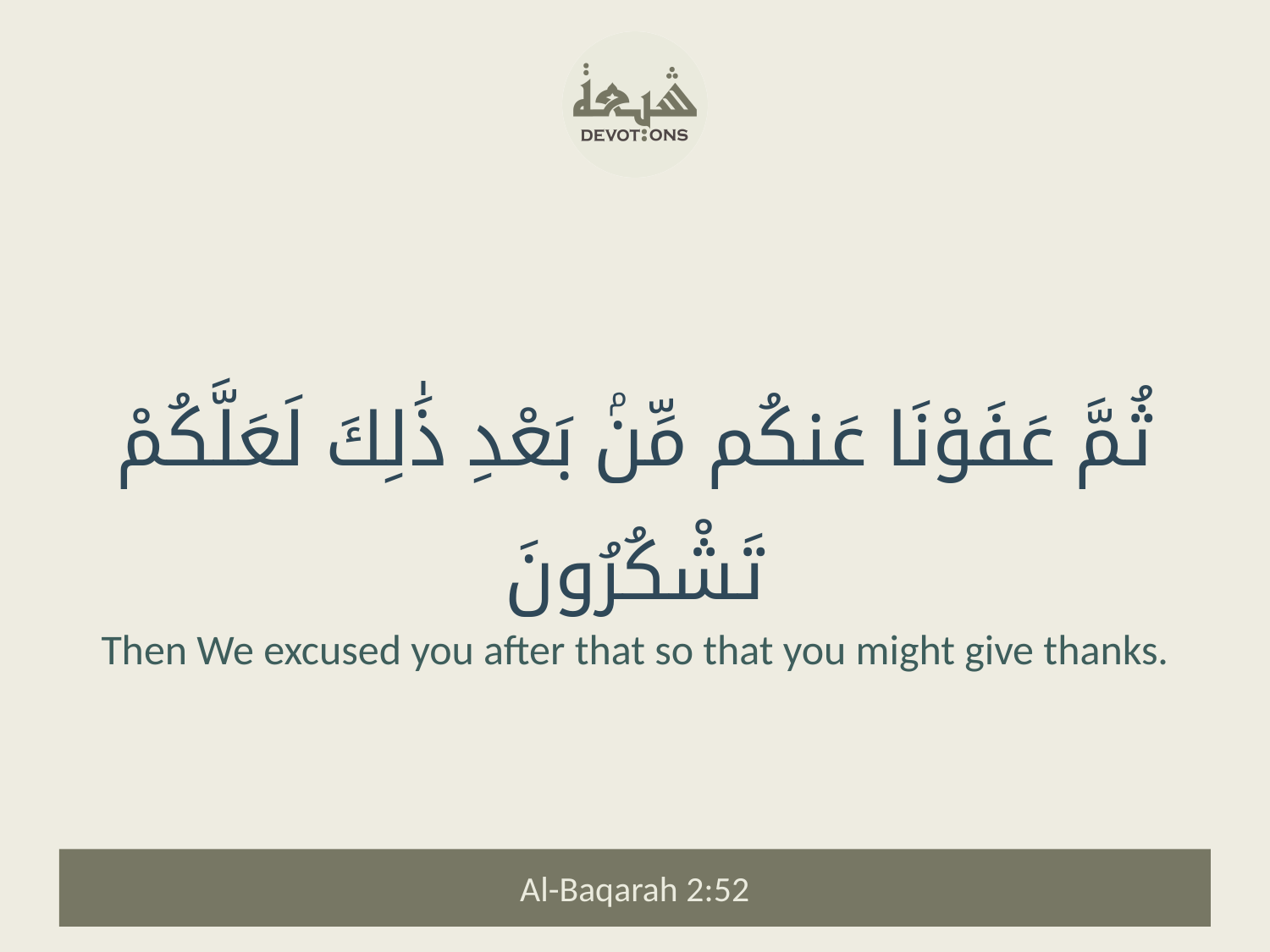

ثُمَّ عَفَوْنَا عَنكُم مِّنۢ بَعْدِ ذَٰلِكَ لَعَلَّكُمْ تَشْكُرُونَ
Then We excused you after that so that you might give thanks.
Al-Baqarah 2:52